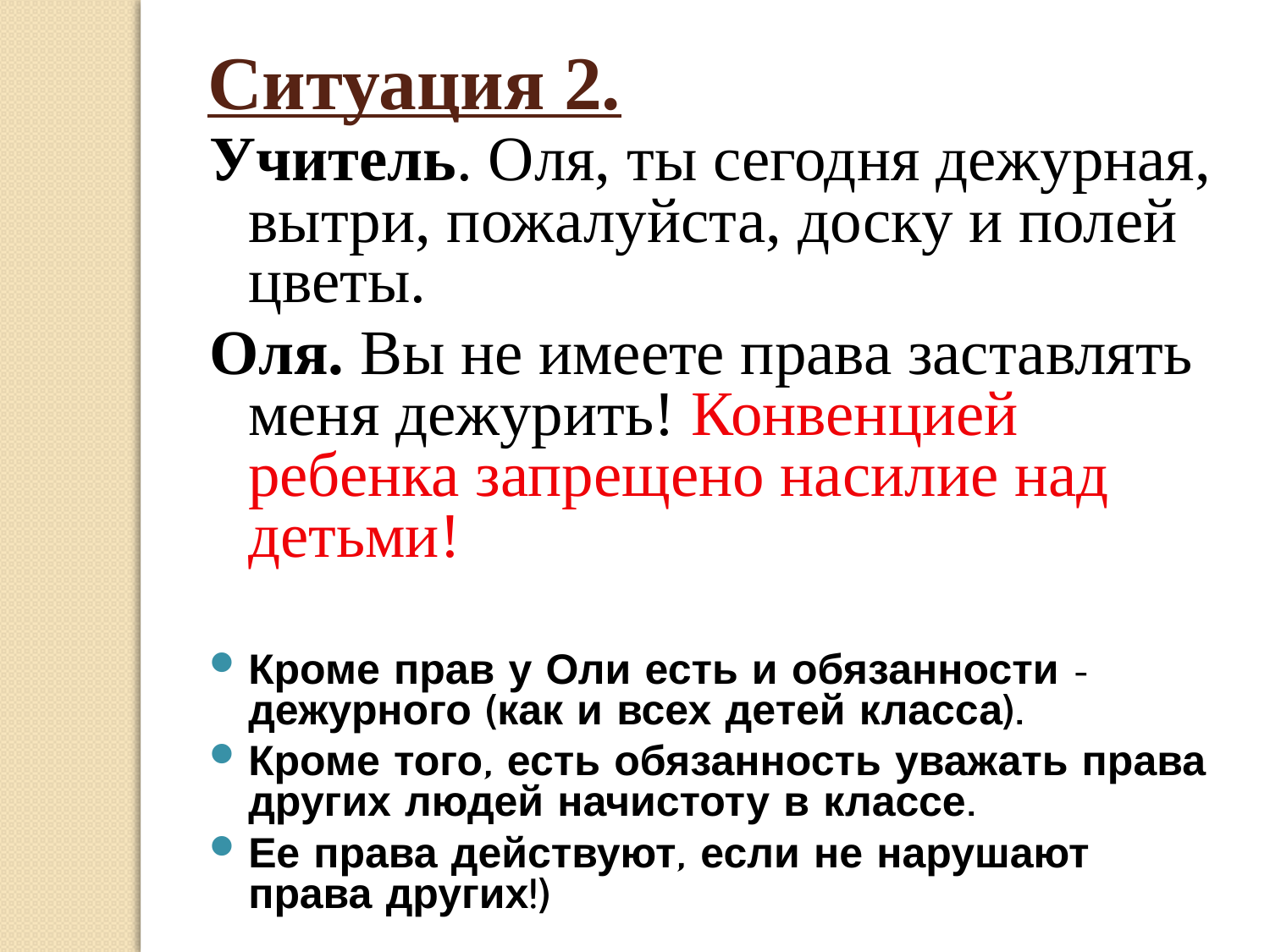

Ситуация 2.
Учитель. Оля, ты сегодня дежурная, вытри, пожалуйста, доску и полей цветы.
Оля. Вы не имеете права заставлять меня дежурить! Конвенцией ребенка запрещено насилие над детьми!

Кроме прав у Оли есть и обязанности - дежурного (как и всех детей класса).
Кроме того, есть обязанность уважать права других людей начистоту в классе.
Ее права действуют, если не нарушают права других!)